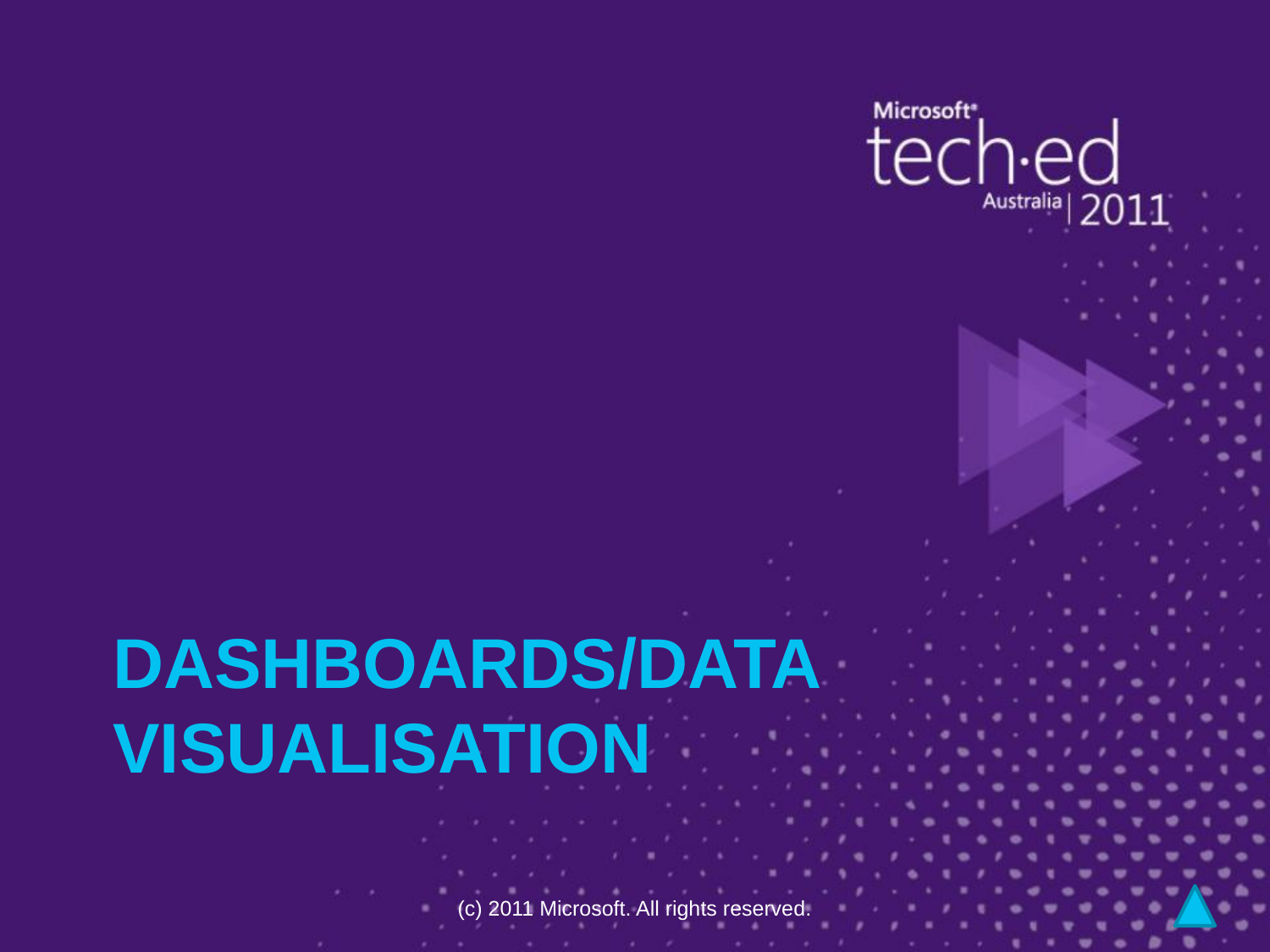

# Dashboards/Data VisualIsation
(c) 2011 Microsoft. All rights reserved.